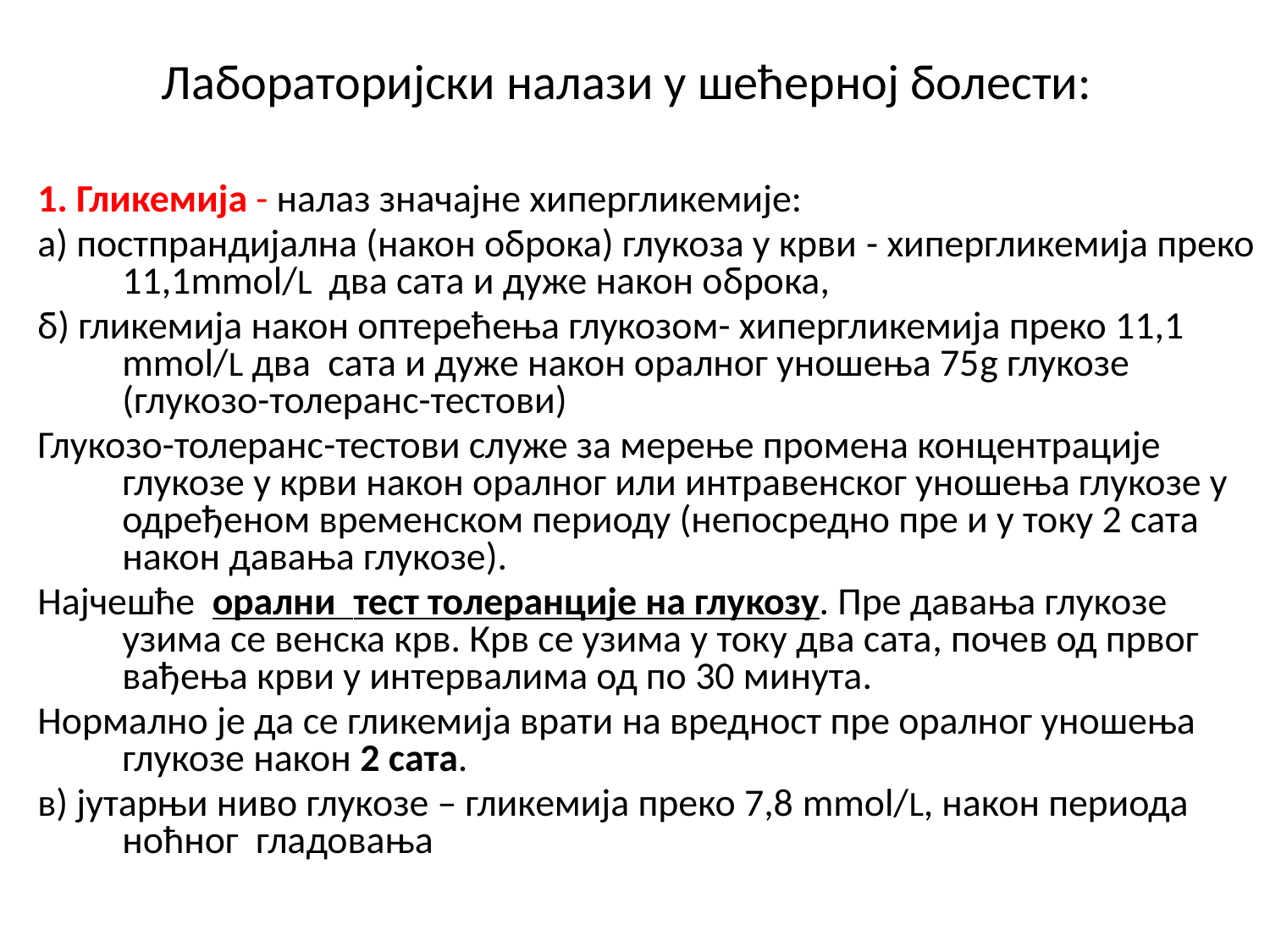

# Лабораторијски налази у шећерној болести:
1. Гликемија - налаз значајне хипергликемије:
а) постпрандијална (након оброка) глукоза у крви - хипергликемија преко 11,1mmol/L  два сата и дуже након оброка,
б) гликемија након оптерећења глукозом- хипергликемија преко 11,1 mmol/L два  сата и дуже након оралног уношења 75g глукозе (глукозо-толеранс-тестови)
Глукозо-толеранс-тестови служе за мерење промена концентрације глукозе у крви након оралног или интравенског уношења глукозе у одређеном временском периоду (непосредно пре и у току 2 сата након давања глукозе).
Најчешће  орални  тест толеранције на глукозу. Пре давања глукозе узима се венска крв. Крв се узима у току два сата, почев од првог вађења крви у интервалима од по 30 минута.
Нормално је да се гликемија врати на вредност пре оралног уношења глукозе након 2 сата.
в) јутарњи ниво глукозе – гликемија преко 7,8 mmol/L, након периода ноћног  гладовања